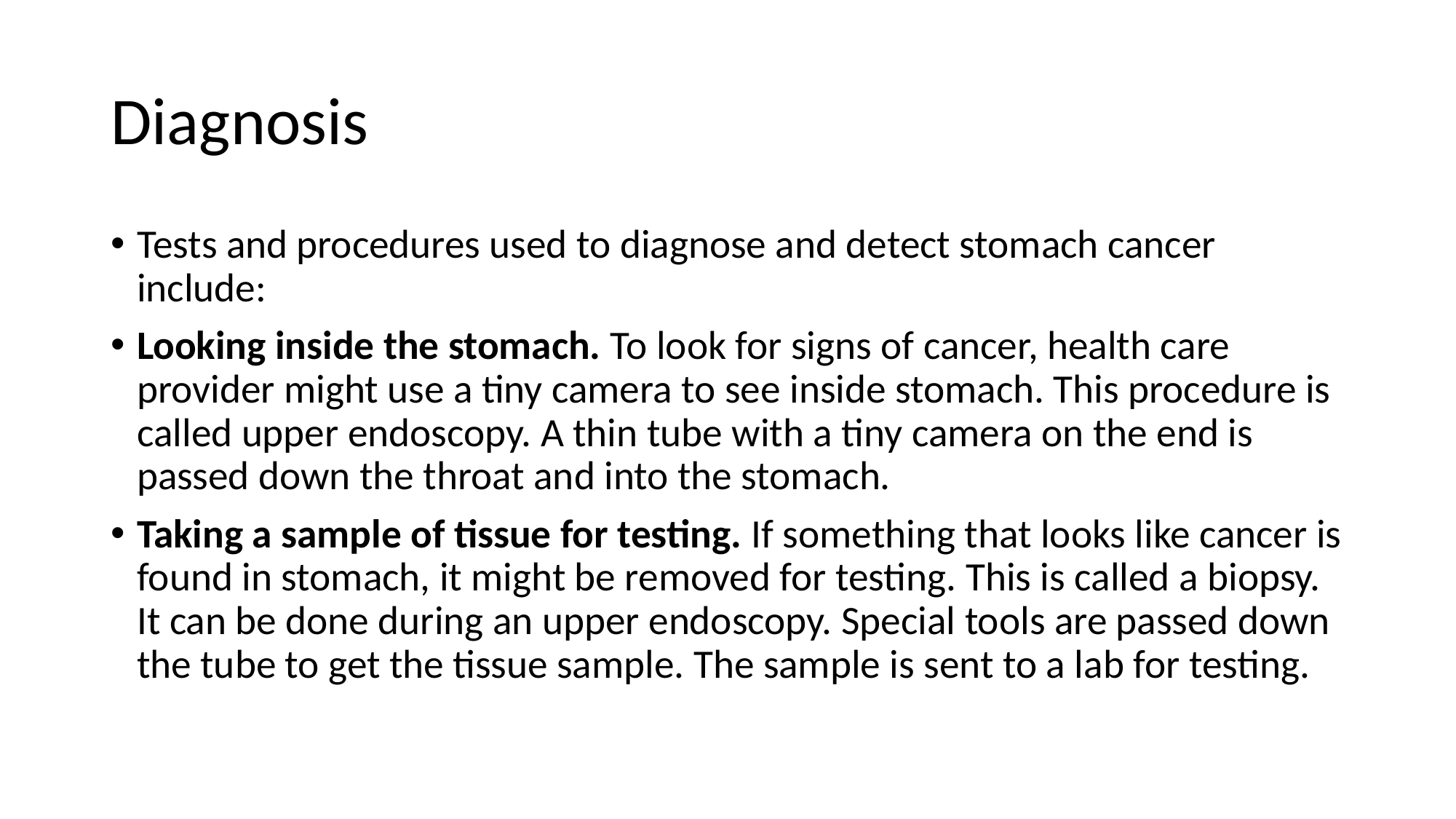

# Diagnosis
Tests and procedures used to diagnose and detect stomach cancer include:
Looking inside the stomach. To look for signs of cancer, health care provider might use a tiny camera to see inside stomach. This procedure is called upper endoscopy. A thin tube with a tiny camera on the end is passed down the throat and into the stomach.
Taking a sample of tissue for testing. If something that looks like cancer is found in stomach, it might be removed for testing. This is called a biopsy. It can be done during an upper endoscopy. Special tools are passed down the tube to get the tissue sample. The sample is sent to a lab for testing.